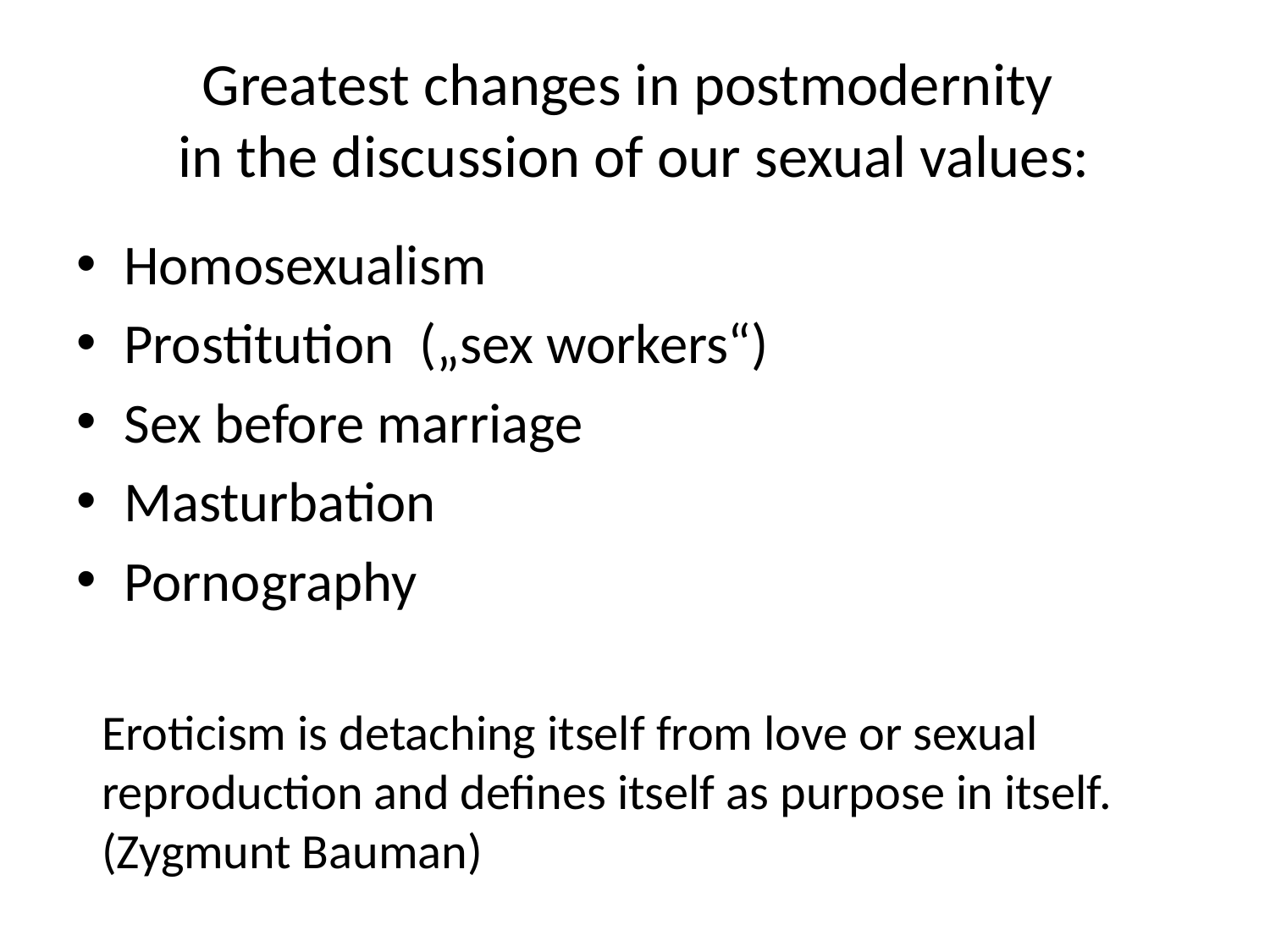

# Greatest changes in postmodernity in the discussion of our sexual values:
Homosexualism
Prostitution  („sex workers“)
Sex before marriage
Masturbation
Pornography

Eroticism is detaching itself from love or sexual reproduction and defines itself as purpose in itself. (Zygmunt Bauman)